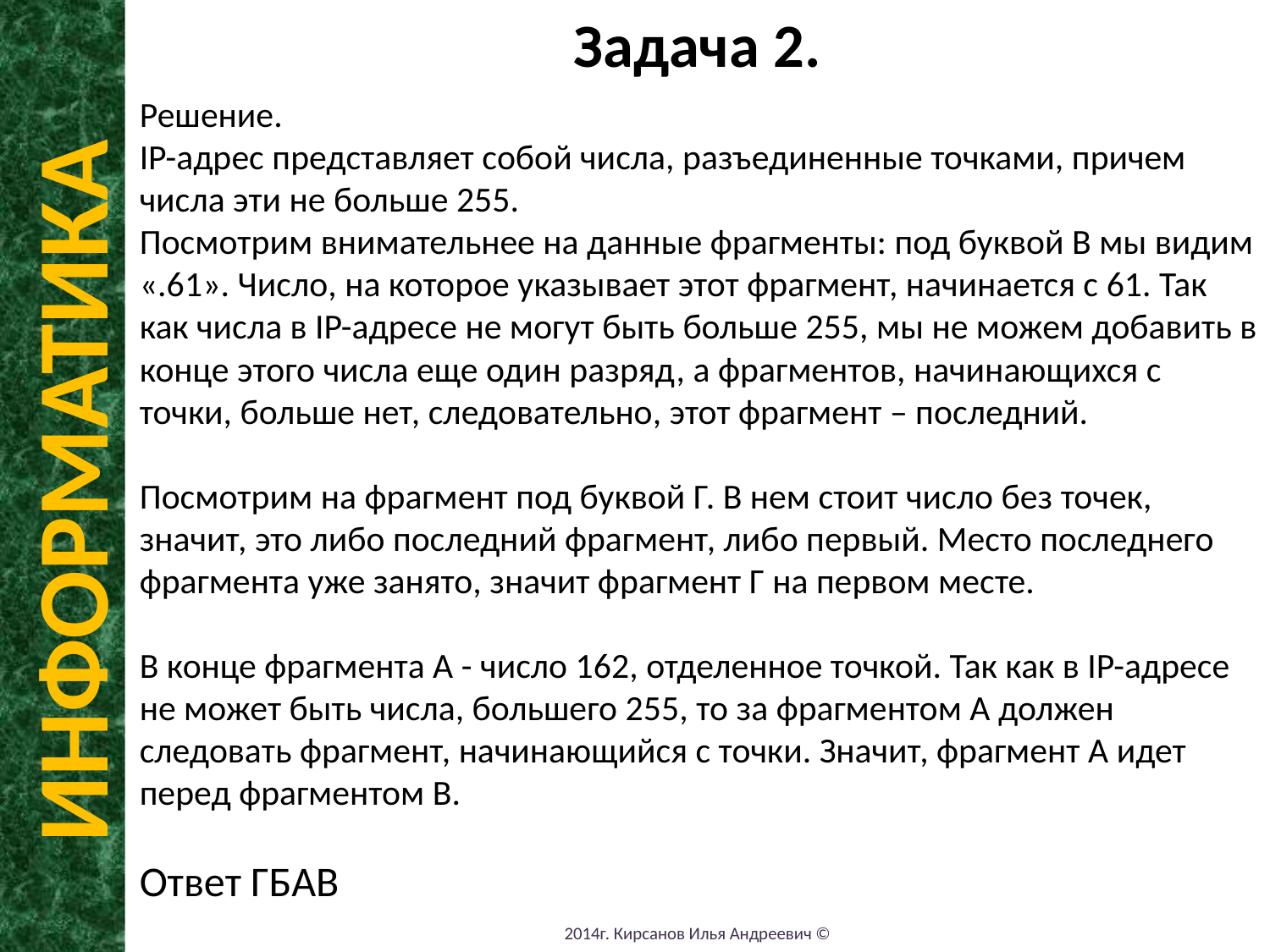

Задача 2.
T
Решение.
IP-адрес представляет собой числа, разъединенные точками, причем числа эти не больше 255.
Посмотрим внимательнее на данные фрагменты: под буквой В мы видим «.61». Число, на которое указывает этот фрагмент, начинается с 61. Так как числа в IP-адресе не могут быть больше 255, мы не можем добавить в конце этого числа еще один разряд, а фрагментов, начинающихся с точки, больше нет, следовательно, этот фрагмент – последний.

Посмотрим на фрагмент под буквой Г. В нем стоит число без точек, значит, это либо последний фрагмент, либо первый. Место последнего фрагмента уже занято, значит фрагмент Г на первом месте.

В конце фрагмента А - число 162, отделенное точкой. Так как в IP-адресе не может быть числа, большего 255, то за фрагментом А должен следовать фрагмент, начинающийся с точки. Значит, фрагмент А идет перед фрагментом В.

Ответ ГБАВ

ИНФОРМАТИКА
2014г. Кирсанов Илья Андреевич ©